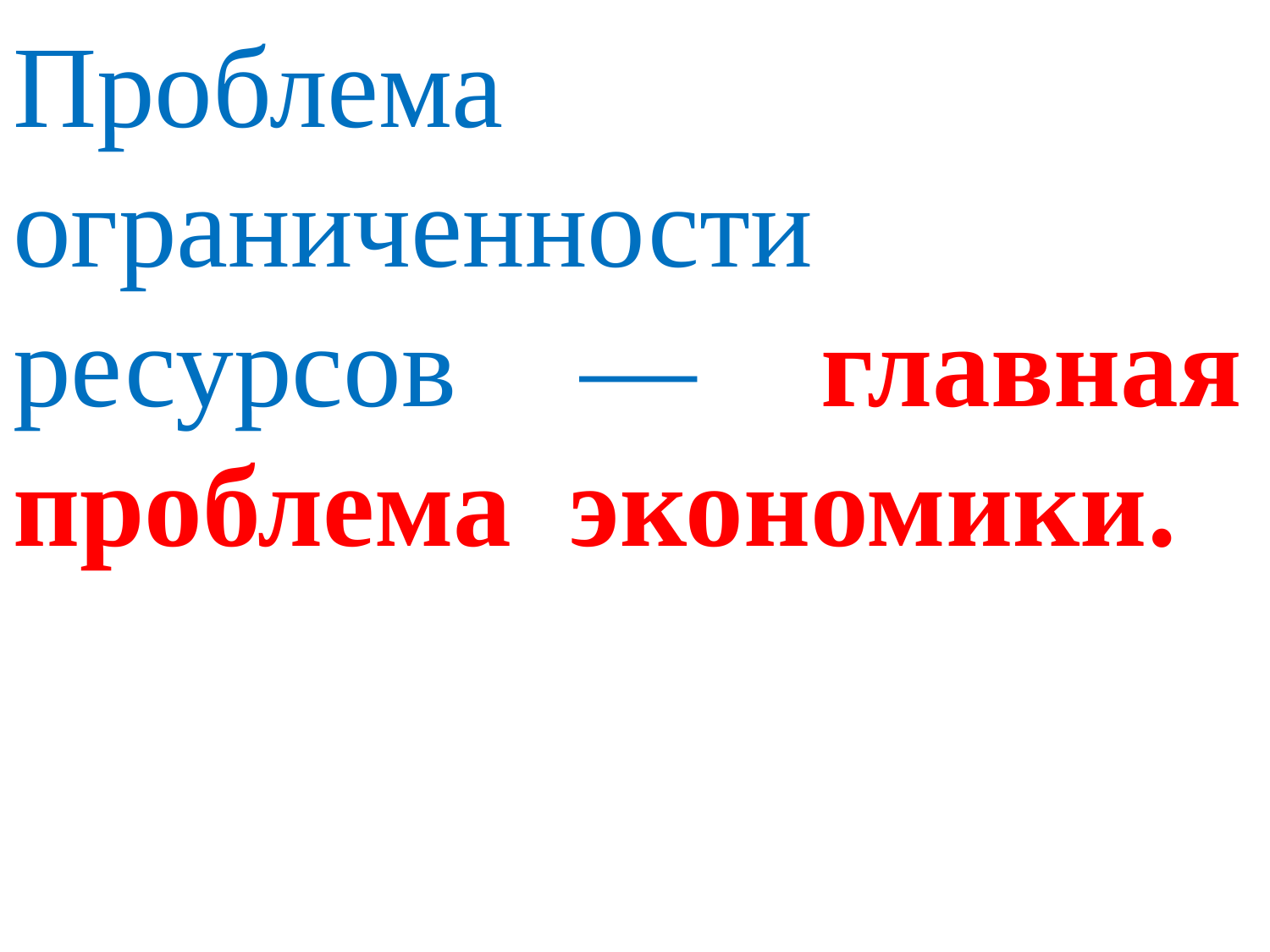

Проблема ограниченности ресурсов — главная проблема  экономики.
#